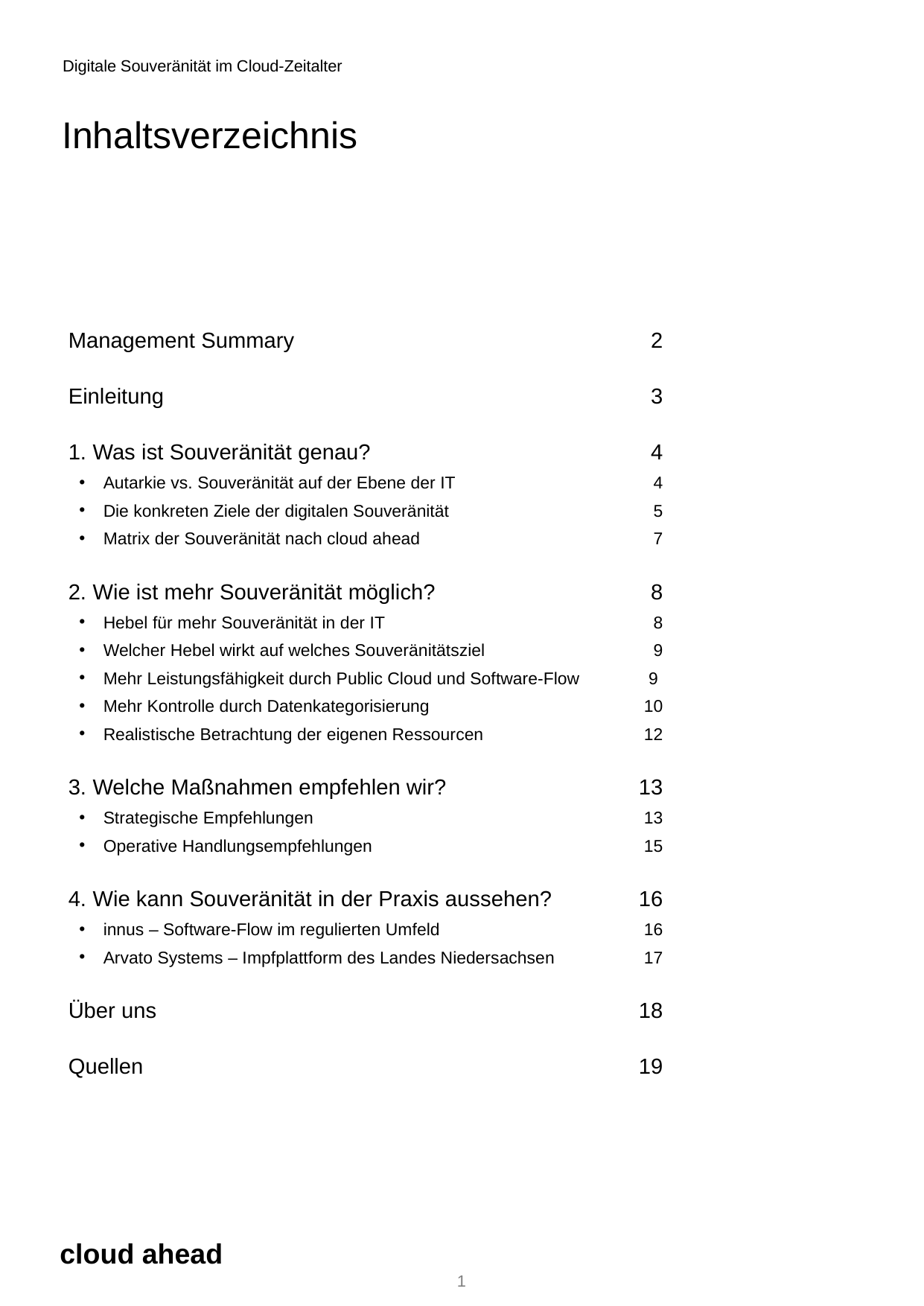

Inhaltsverzeichnis
Management Summary

Einleitung

1. Was ist Souveränität genau?
Autarkie vs. Souveränität auf der Ebene der IT
Die konkreten Ziele der digitalen Souveränität
Matrix der Souveränität nach cloud ahead

2. Wie ist mehr Souveränität möglich?
Hebel für mehr Souveränität in der IT
Welcher Hebel wirkt auf welches Souveränitätsziel
Mehr Leistungsfähigkeit durch Public Cloud und Software-Flow
Mehr Kontrolle durch Datenkategorisierung
Realistische Betrachtung der eigenen Ressourcen

3. Welche Maßnahmen empfehlen wir?
Strategische Empfehlungen
Operative Handlungsempfehlungen

4. Wie kann Souveränität in der Praxis aussehen?
innus – Software-Flow im regulierten Umfeld
Arvato Systems – Impfplattform des Landes Niedersachsen

Über uns

Quellen
2

3

4
4
5
7

8
8
9
9
10
12

13
13
15

16
16
17

18

19
1